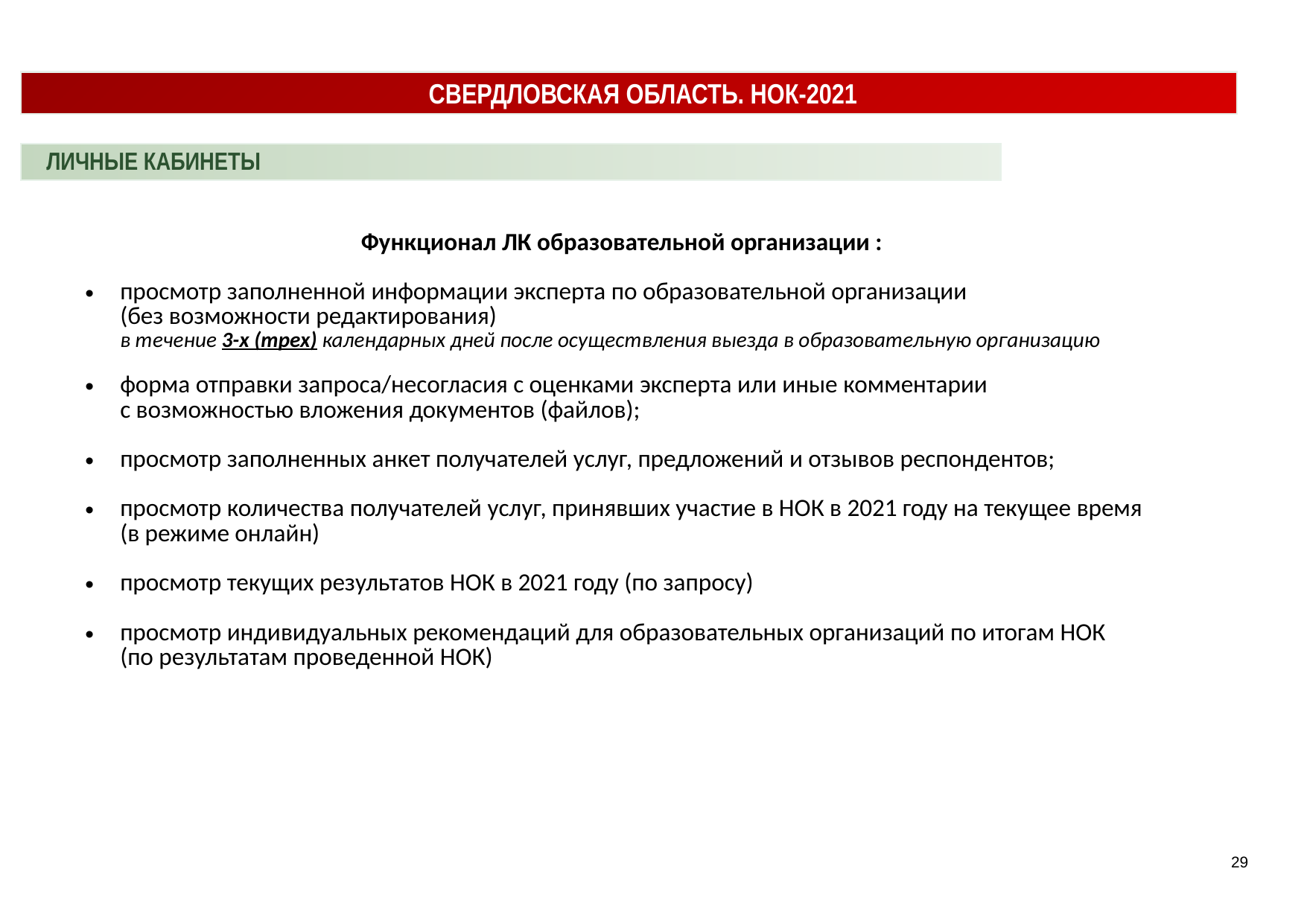

СВЕРДЛОВСКАЯ ОБЛАСТЬ. НОК-2021

ЛИЧНЫЕ КАБИНЕТЫ
| Функционал ЛК образовательной организации : просмотр заполненной информации эксперта по образовательной организации (без возможности редактирования) в течение 3-х (трех) календарных дней после осуществления выезда в образовательную организацию форма отправки запроса/несогласия с оценками эксперта или иные комментарии с возможностью вложения документов (файлов); просмотр заполненных анкет получателей услуг, предложений и отзывов респондентов; просмотр количества получателей услуг, принявших участие в НОК в 2021 году на текущее время (в режиме онлайн) просмотр текущих результатов НОК в 2021 году (по запросу) просмотр индивидуальных рекомендаций для образовательных организаций по итогам НОК (по результатам проведенной НОК) |
| --- |
29